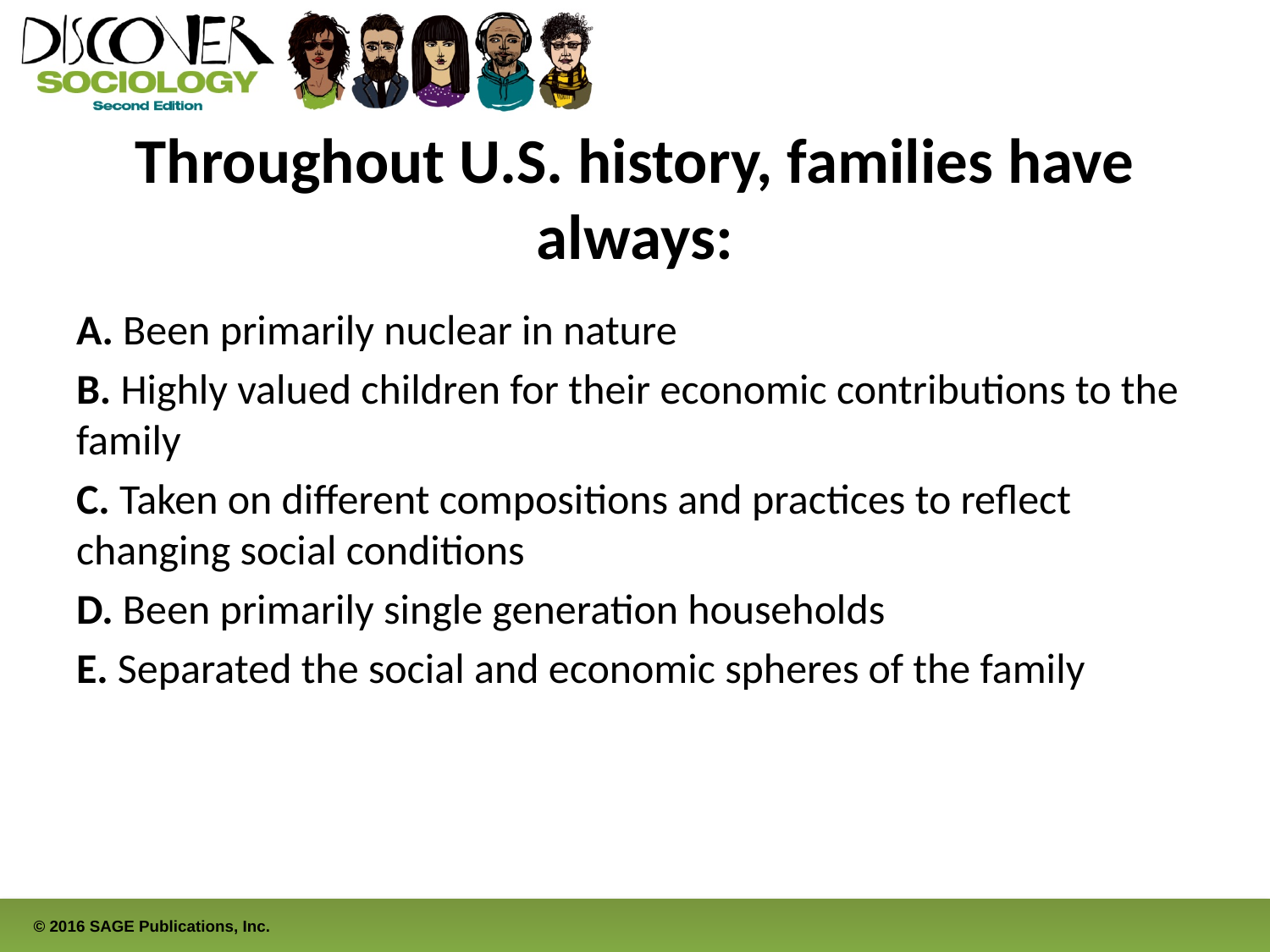

# Throughout U.S. history, families have always:
A. Been primarily nuclear in nature
B. Highly valued children for their economic contributions to the family
C. Taken on different compositions and practices to reflect changing social conditions
D. Been primarily single generation households
E. Separated the social and economic spheres of the family